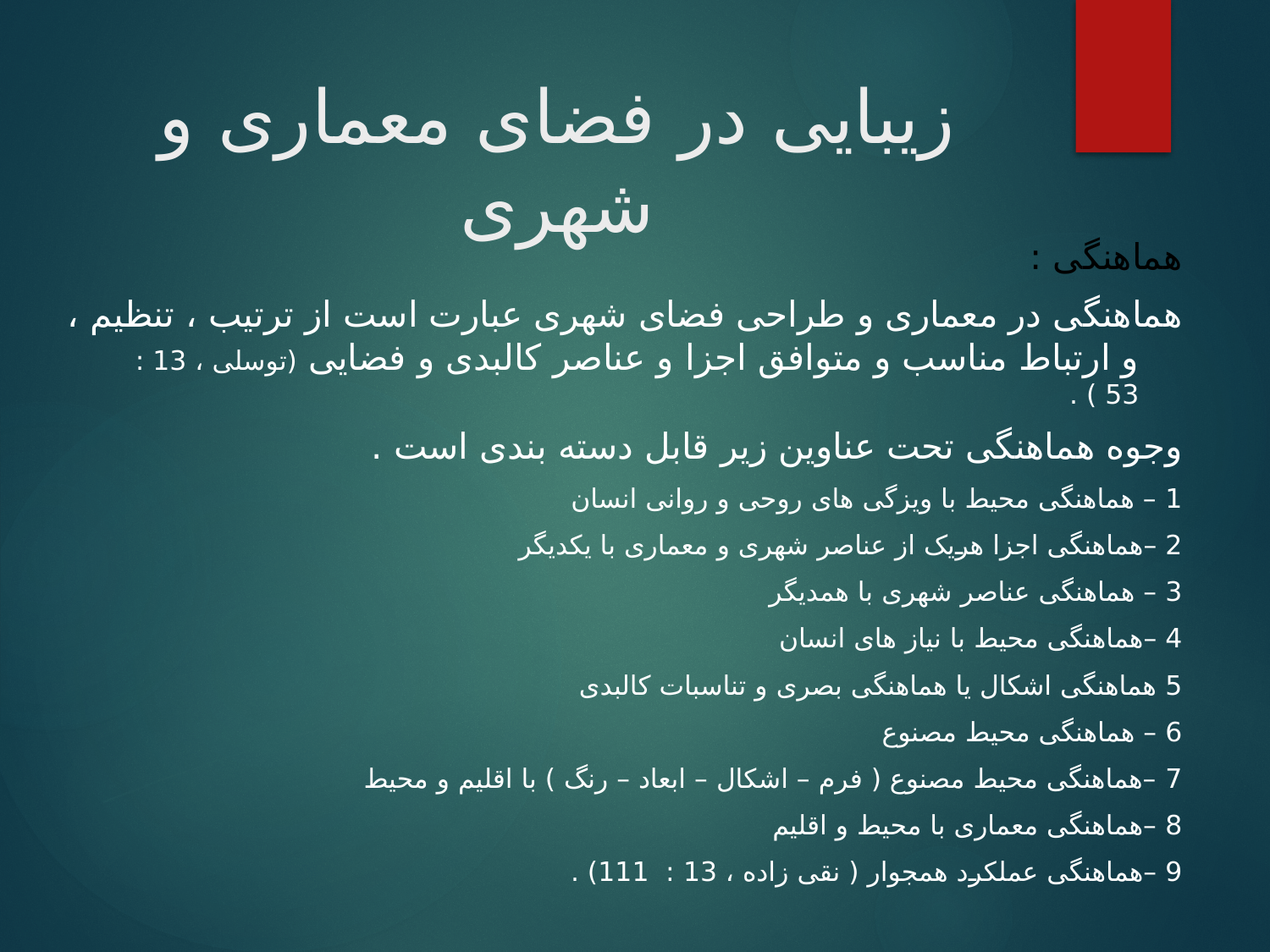

# زیبایی در فضای معماری و شهری
هماهنگی :
هماهنگی در معماری و طراحی فضای شهری عبارت است از ترتیب ، تنظیم ، و ارتباط مناسب و متوافق اجزا و عناصر کالبدی و فضایی (توسلی ، 13 : 53 ) .
وجوه هماهنگی تحت عناوین زیر قابل دسته بندی است .
1 – هماهنگی محیط با ویزگی های روحی و روانی انسان
2 –هماهنگی اجزا هریک از عناصر شهری و معماری با یکدیگر
3 – هماهنگی عناصر شهری با همدیگر
4 –هماهنگی محیط با نیاز های انسان
5 هماهنگی اشکال یا هماهنگی بصری و تناسبات کالبدی
6 – هماهنگی محیط مصنوع
7 –هماهنگی محیط مصنوع ( فرم – اشکال – ابعاد – رنگ ) با اقلیم و محیط
8 –هماهنگی معماری با محیط و اقلیم
9 –هماهنگی عملکرد همجوار ( نقی زاده ، 13 :  111) .